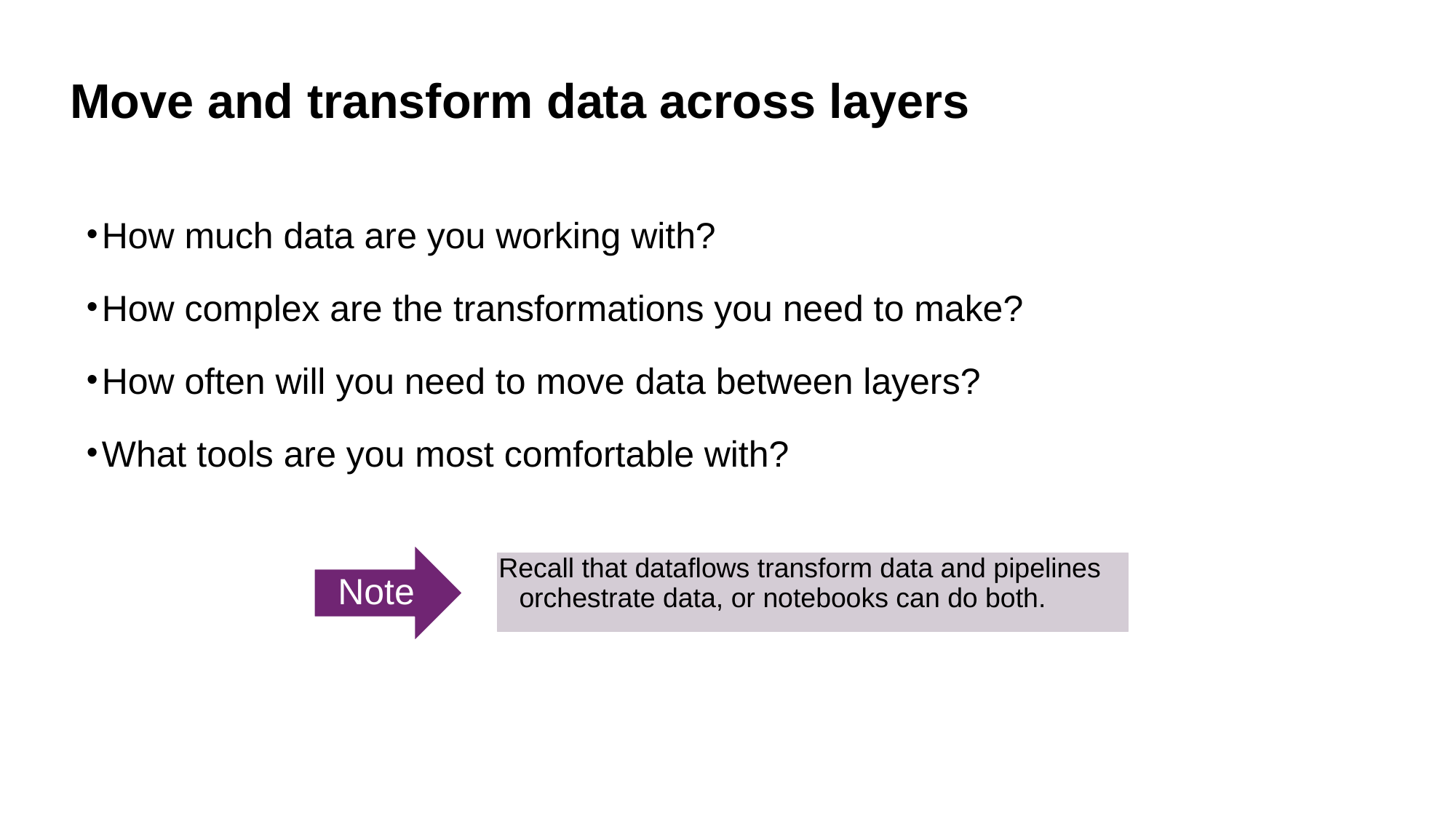

# Move and transform data across layers
How much data are you working with?
How complex are the transformations you need to make?
How often will you need to move data between layers?
What tools are you most comfortable with?
Note
Recall that dataflows transform data and pipelines orchestrate data, or notebooks can do both.